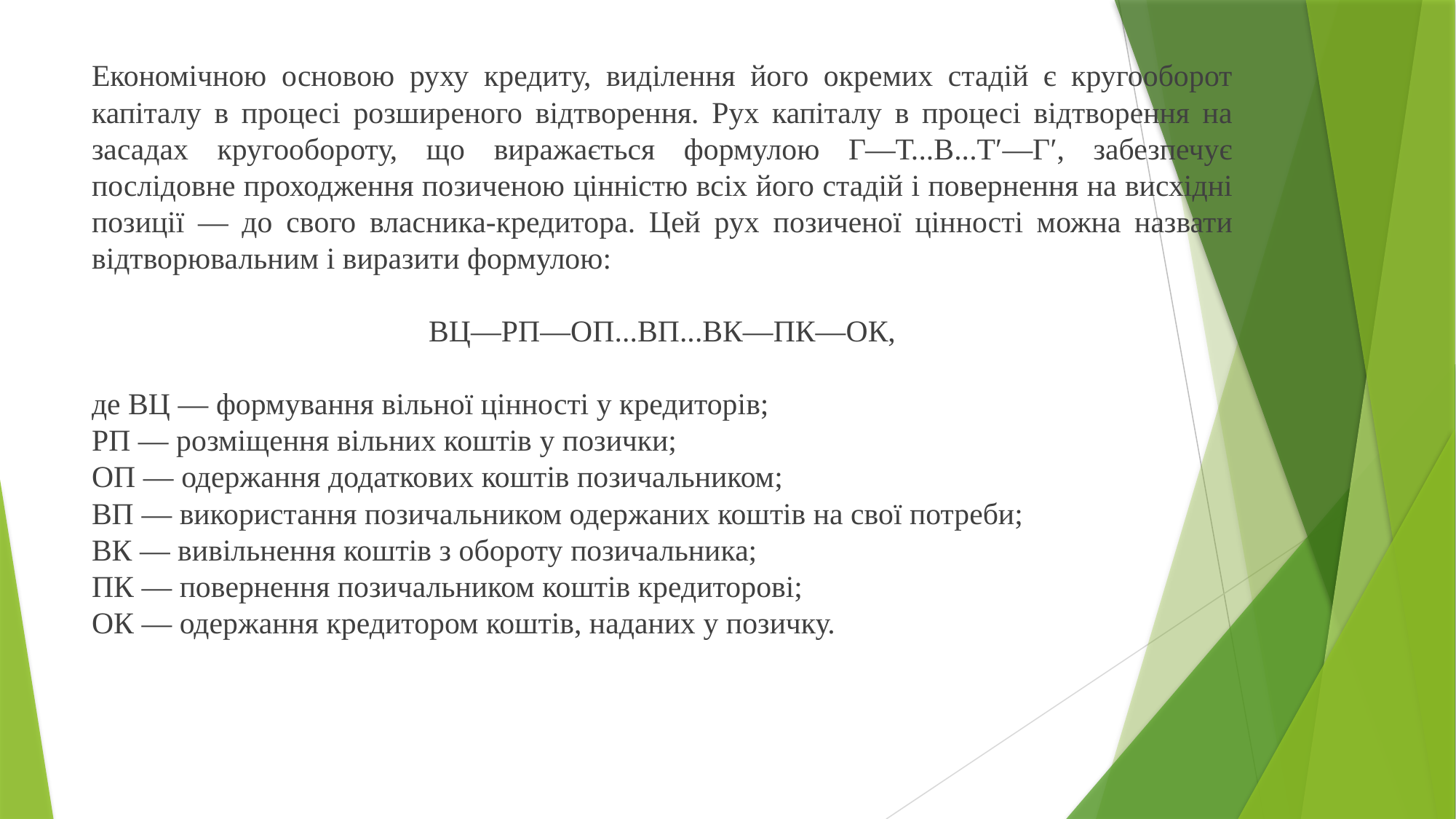

Економічною основою руху кредиту, виділення його окремих стадій є кругооборот капіталу в процесі розширеного відтворення. Рух капіталу в процесі відтворення на засадах кругообороту, що виражається формулою Г—Т...В...Т′—Г′, забезпечує послідовне проходження позиченою цінністю всіх його стадій і повернення на висхідні позиції — до свого власника-кредитора. Цей рух позиченої цінності можна назвати відтворювальним і виразити формулою:

ВЦ—РП—ОП...ВП...ВК—ПК—ОК,

де ВЦ — формування вільної цінності у кредиторів;
РП — розміщення вільних коштів у позички;
ОП — одержання додаткових коштів позичальником;
ВП — використання позичальником одержаних коштів на свої потреби;
ВК — вивільнення коштів з обороту позичальника;
ПК — повернення позичальником коштів кредиторові;
ОК — одержання кредитором коштів, наданих у позичку.